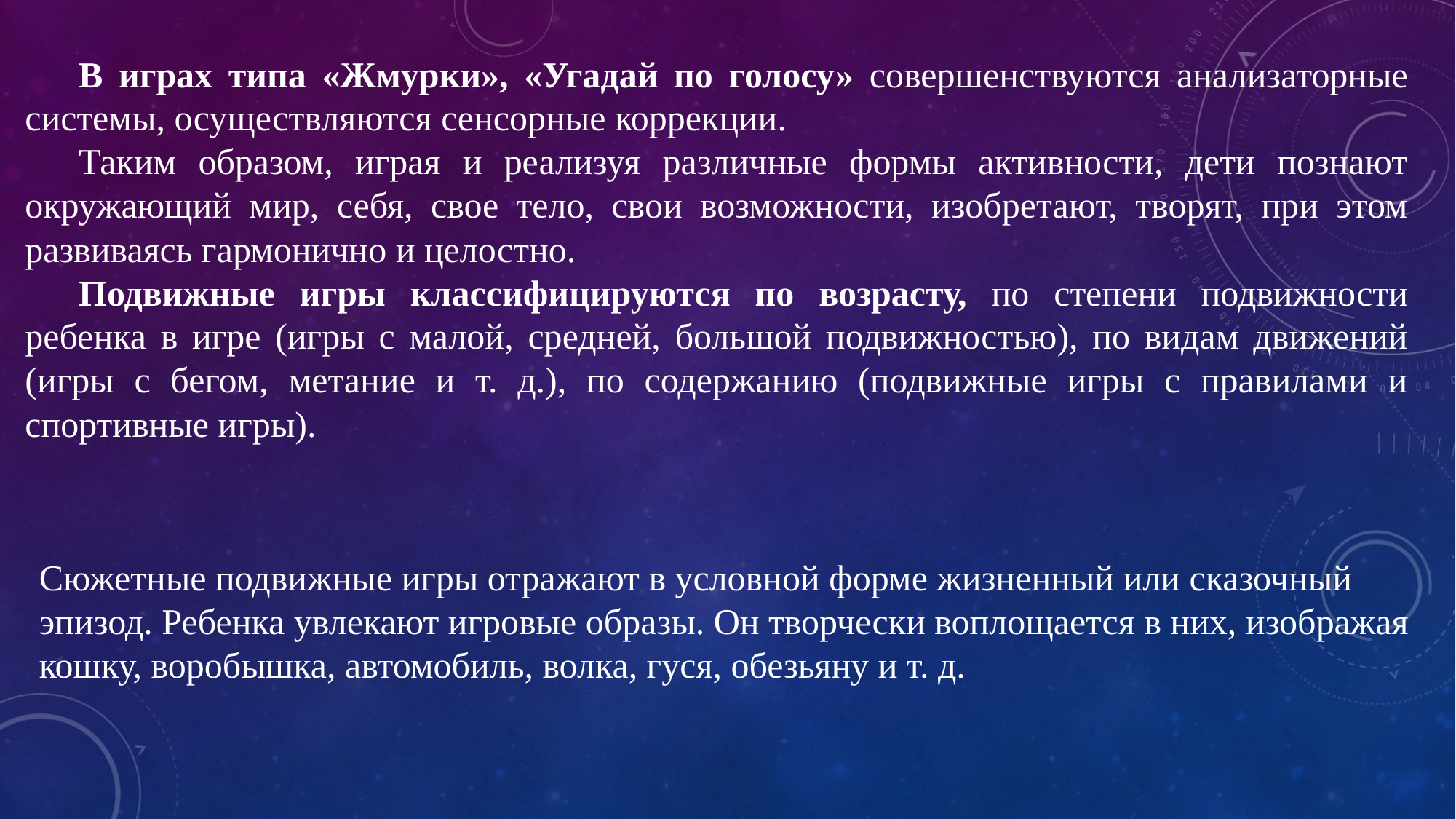

В играх типа «Жмурки», «Угадай по голосу» совершенствуются анализаторные системы, осуществляются сенсорные коррекции.
Таким образом, играя и реализуя различные формы активности, дети познают окружающий мир, себя, свое тело, свои возможности, изобретают, творят, при этом развиваясь гармонично и целостно.
Подвижные игры классифицируются по возрасту, по степени подвижности ребенка в игре (игры с малой, средней, большой подвижностью), по видам движений (игры с бегом, метание и т. д.), по содержанию (подвижные игры с правилами и спортивные игры).
Сюжетные подвижные игры отражают в условной форме жизненный или сказочный эпизод. Ребенка увлекают игровые образы. Он творчески воплощается в них, изображая кошку, воробышка, автомобиль, волка, гуся, обезьяну и т. д.